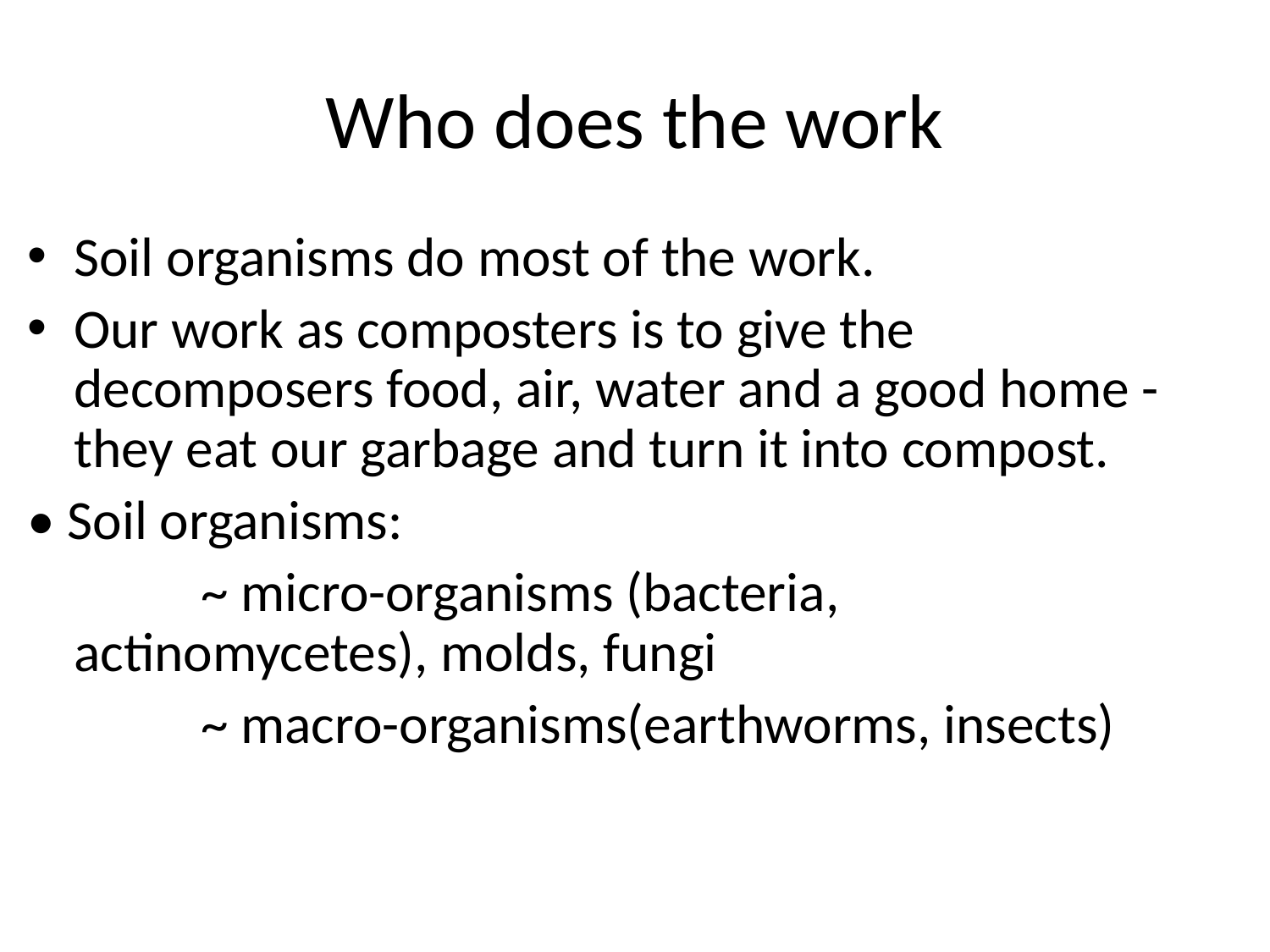

# Who does the work
Soil organisms do most of the work.
Our work as composters is to give the decomposers food, air, water and a good home - they eat our garbage and turn it into compost.
• Soil organisms:
		~ micro-organisms (bacteria, 	  	actinomycetes), molds, fungi
		~ macro-organisms(earthworms, insects)